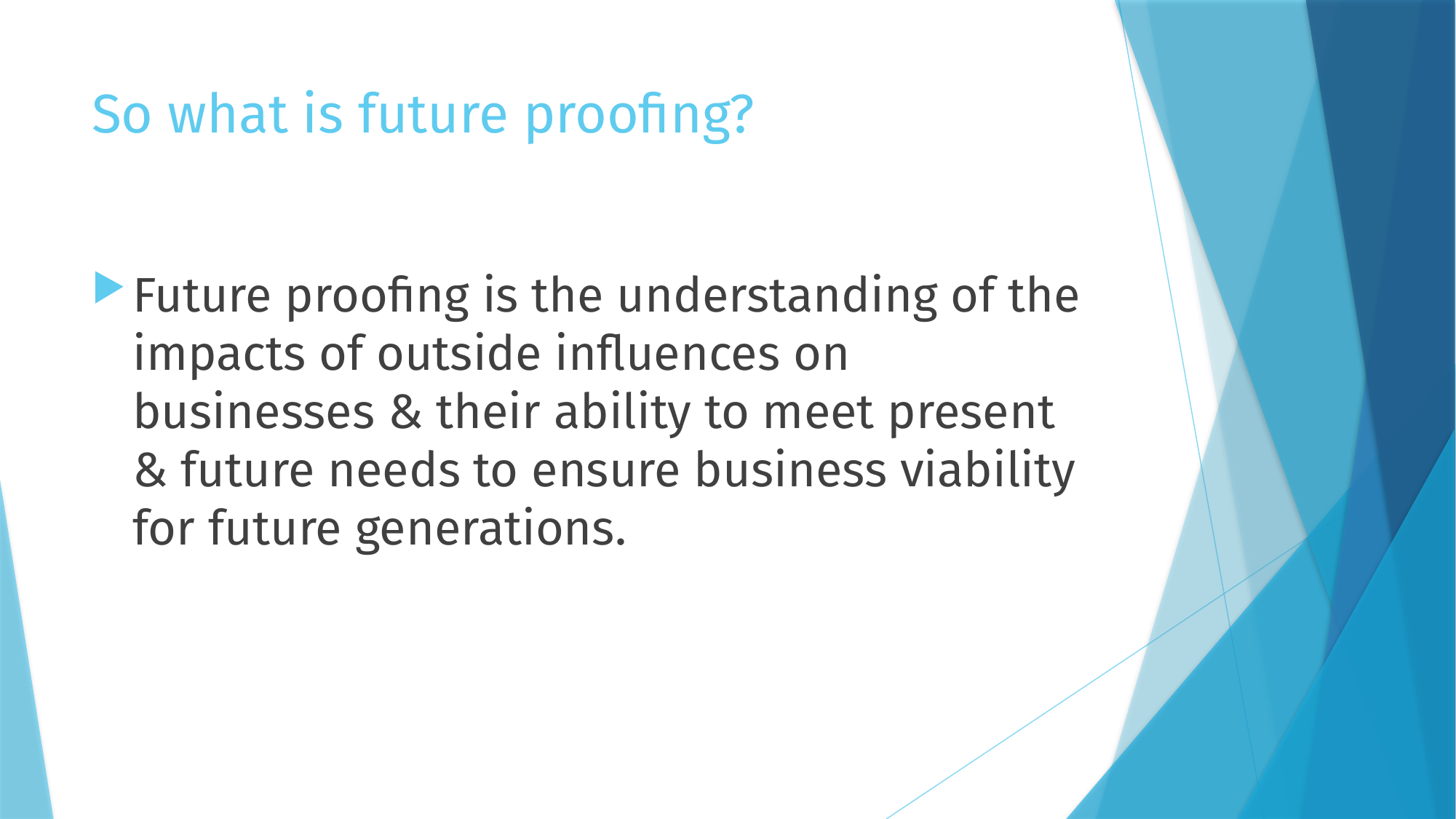

# So what is future proofing?
Future proofing is the understanding of the impacts of outside influences on businesses & their ability to meet present & future needs to ensure business viability for future generations.